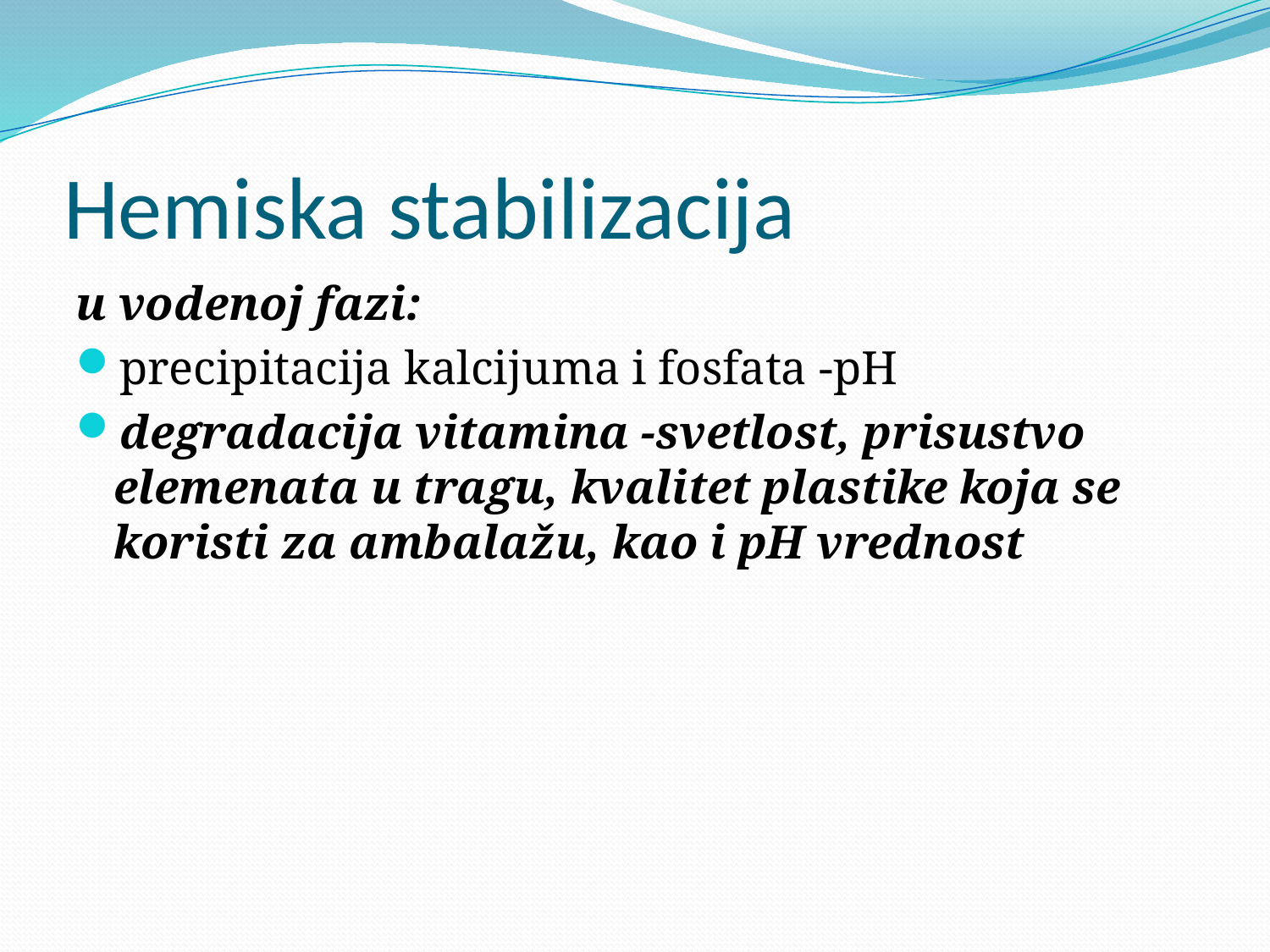

# Hemiska stabilizacija
u vodenoj fazi:
precipitacija kalcijuma i fosfata -pH
degradacija vitamina -svetlost, prisustvo elemenata u tragu, kvalitet plastike koja se koristi za ambalažu, kao i pH vrednost